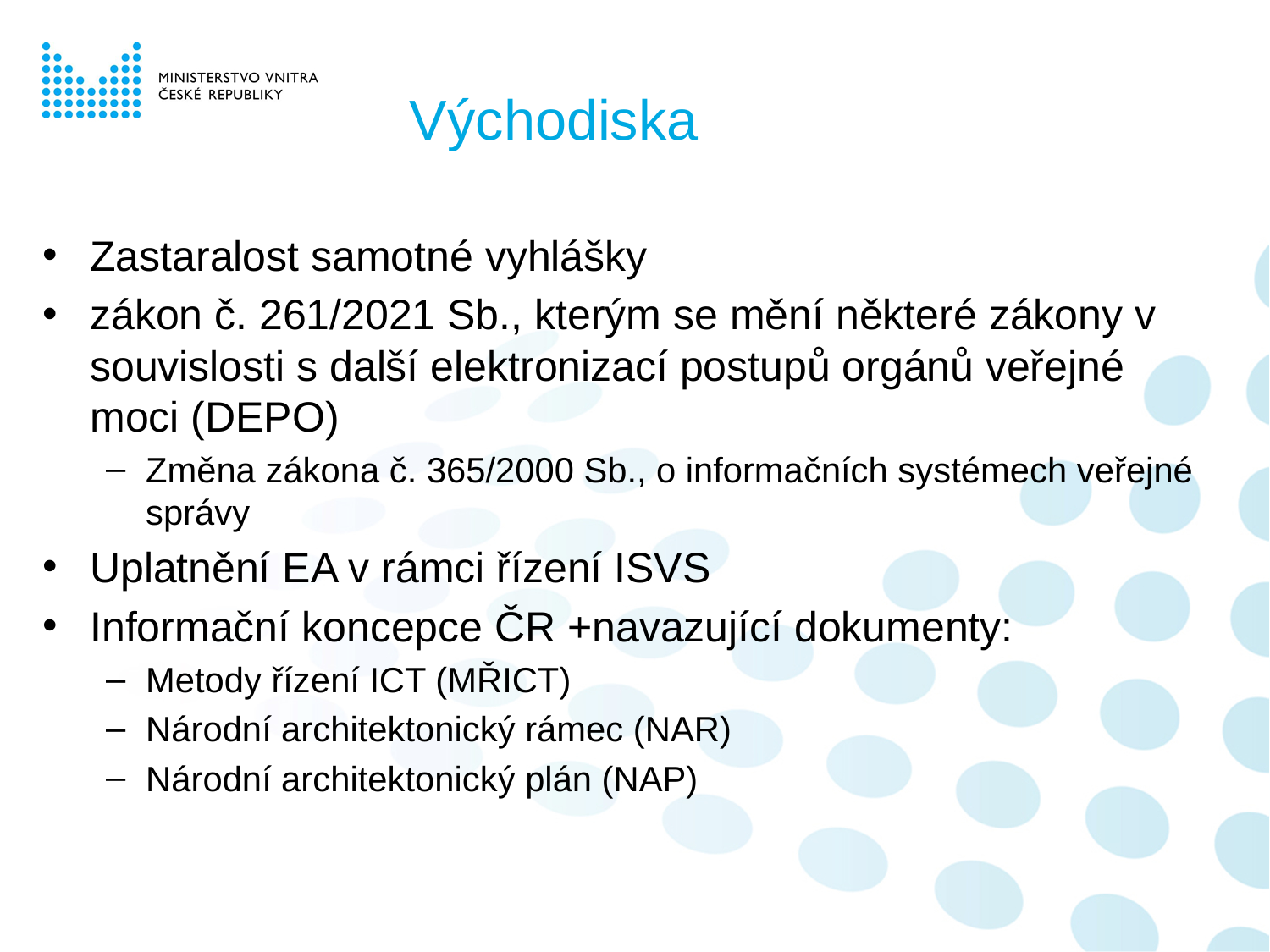

# Východiska
Zastaralost samotné vyhlášky
zákon č. 261/2021 Sb., kterým se mění některé zákony v souvislosti s další elektronizací postupů orgánů veřejné moci (DEPO)
Změna zákona č. 365/2000 Sb., o informačních systémech veřejné správy
Uplatnění EA v rámci řízení ISVS
Informační koncepce ČR +navazující dokumenty:
Metody řízení ICT (MŘICT)
Národní architektonický rámec (NAR)
Národní architektonický plán (NAP)